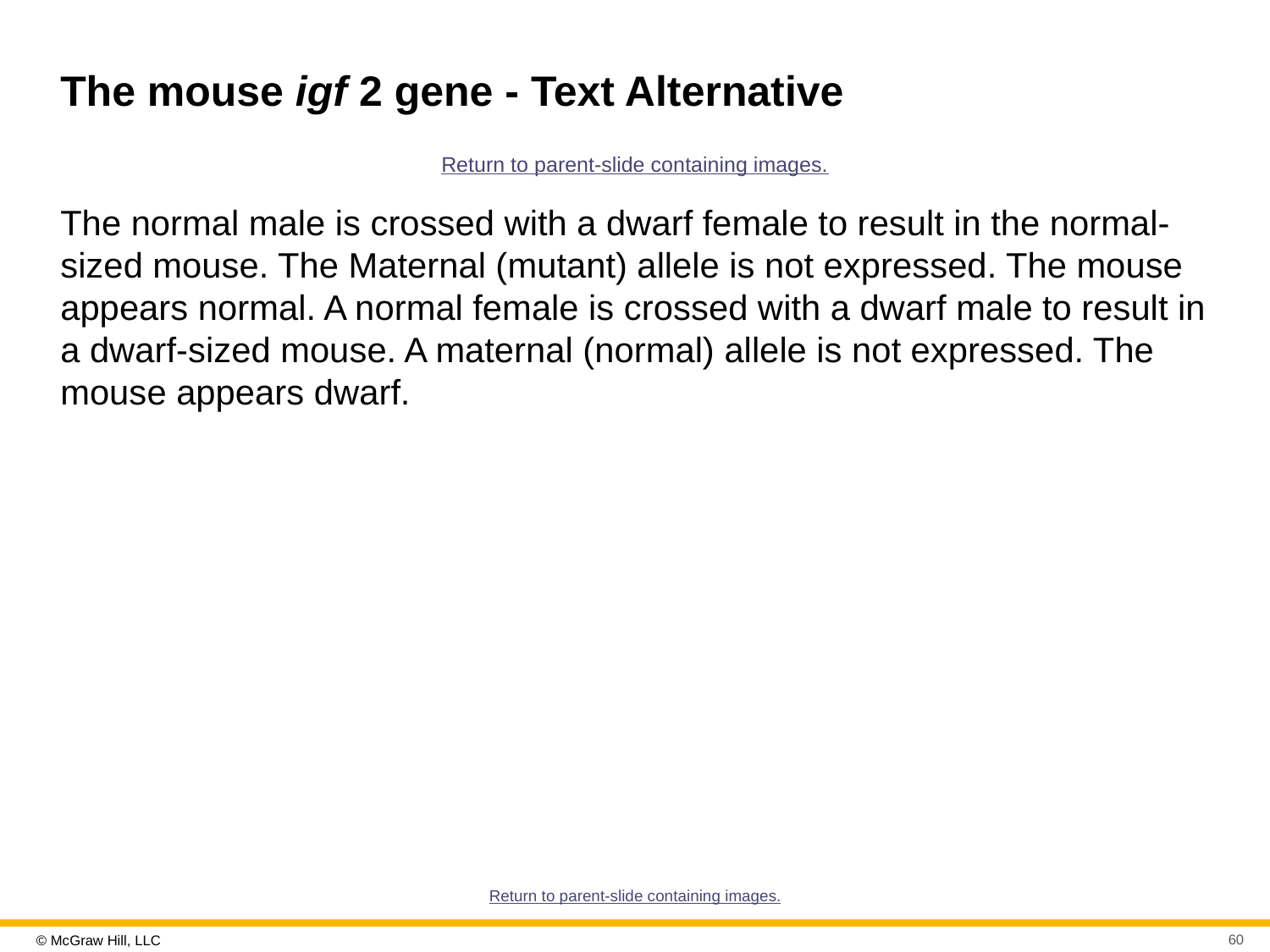

# The mouse igf 2 gene - Text Alternative
Return to parent-slide containing images.
The normal male is crossed with a dwarf female to result in the normal-sized mouse. The Maternal (mutant) allele is not expressed. The mouse appears normal. A normal female is crossed with a dwarf male to result in a dwarf-sized mouse. A maternal (normal) allele is not expressed. The mouse appears dwarf.
Return to parent-slide containing images.
60